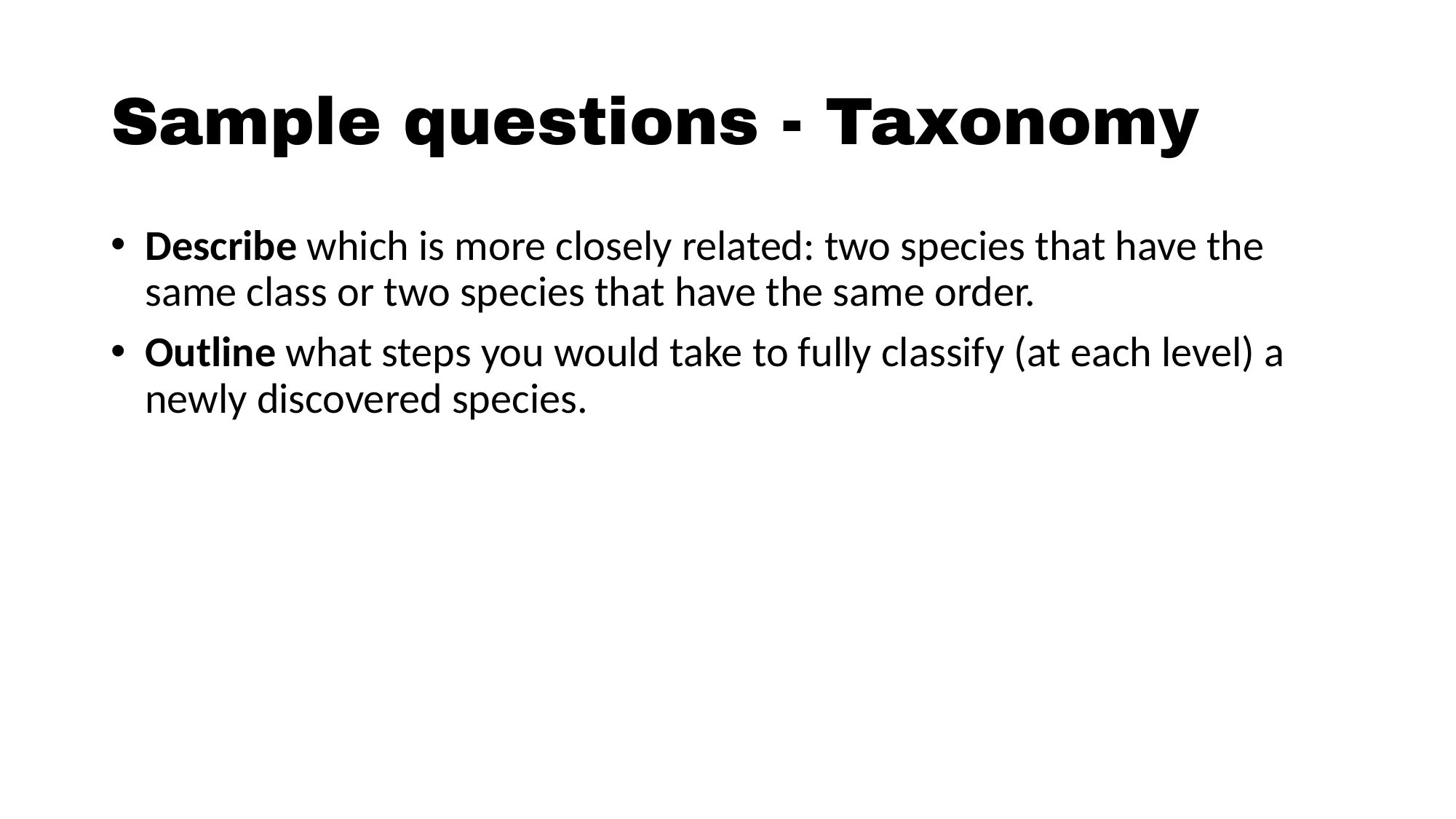

# Sample questions - Taxonomy
Describe which is more closely related: two species that have the same class or two species that have the same order.
Outline what steps you would take to fully classify (at each level) a newly discovered species.